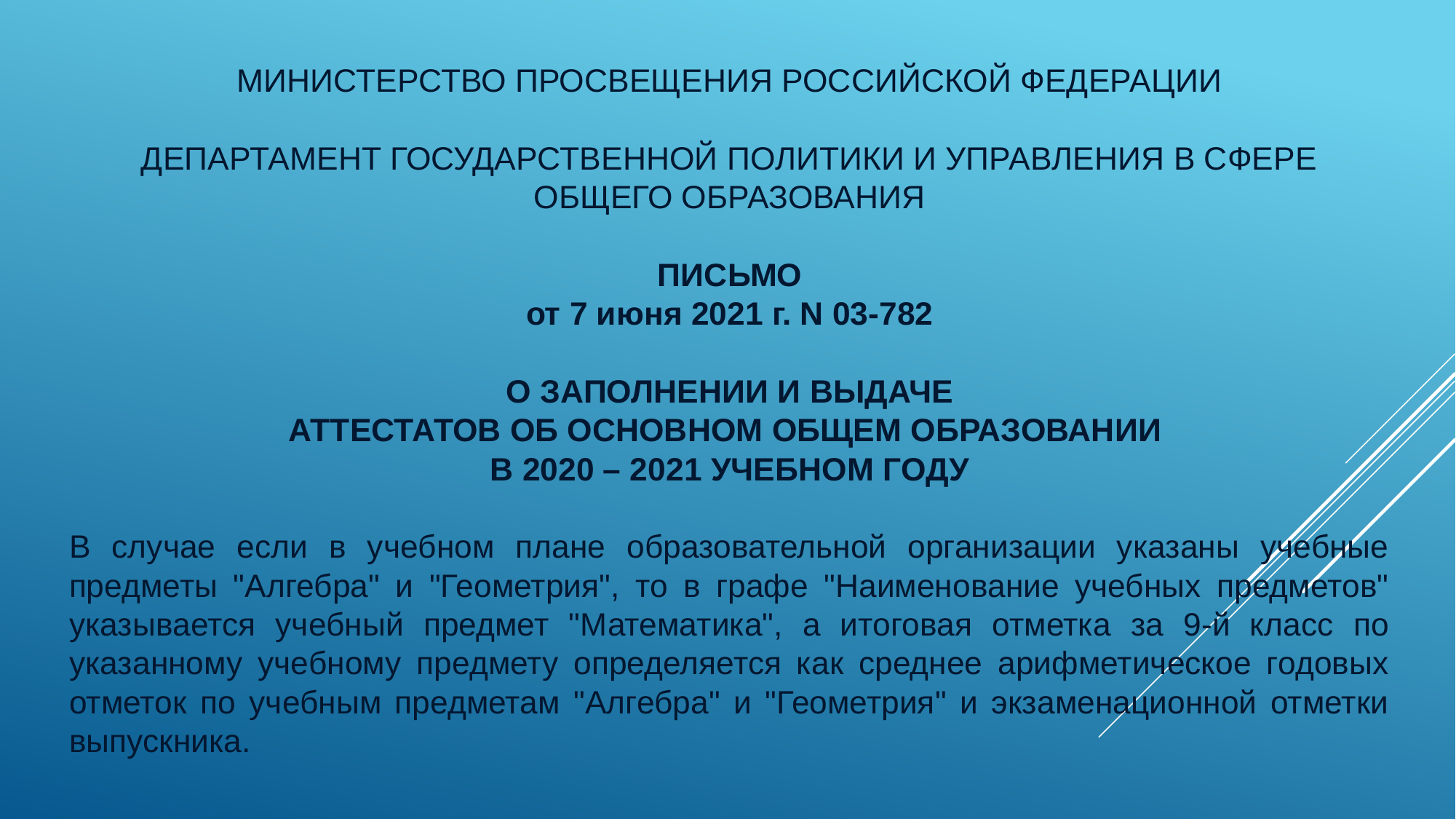

МИНИСТЕРСТВО ПРОСВЕЩЕНИЯ РОССИЙСКОЙ ФЕДЕРАЦИИ

ДЕПАРТАМЕНТ ГОСУДАРСТВЕННОЙ ПОЛИТИКИ И УПРАВЛЕНИЯ В СФЕРЕ
ОБЩЕГО ОБРАЗОВАНИЯ

ПИСЬМО
от 7 июня 2021 г. N 03-782

О ЗАПОЛНЕНИИ И ВЫДАЧЕ
АТТЕСТАТОВ ОБ ОСНОВНОМ ОБЩЕМ ОБРАЗОВАНИИ
В 2020 – 2021 УЧЕБНОМ ГОДУ

В случае если в учебном плане образовательной организации указаны учебные предметы "Алгебра" и "Геометрия", то в графе "Наименование учебных предметов" указывается учебный предмет "Математика", а итоговая отметка за 9-й класс по указанному учебному предмету определяется как среднее арифметическое годовых отметок по учебным предметам "Алгебра" и "Геометрия" и экзаменационной отметки выпускника.